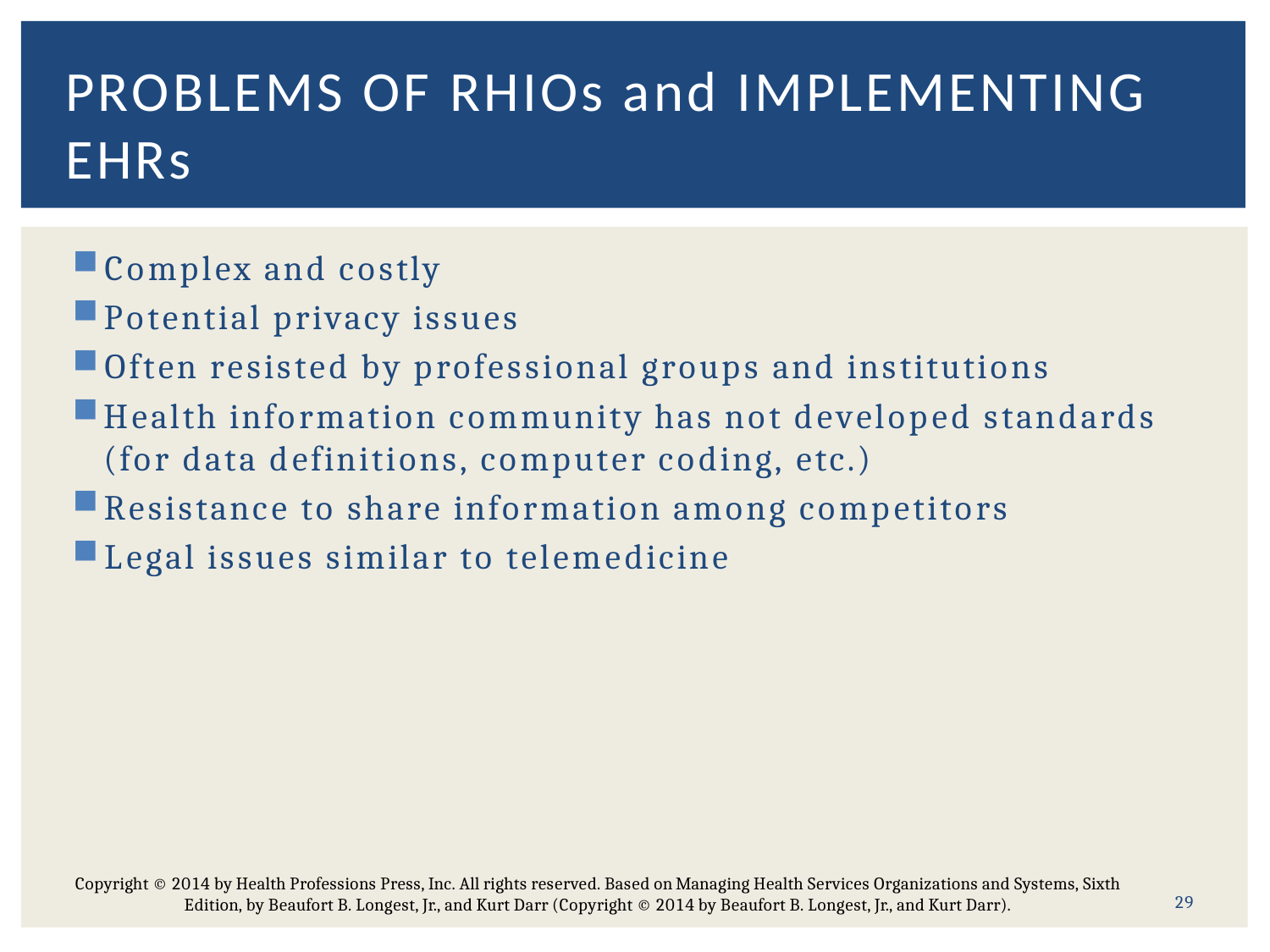

# Problems of RHIOs and Implementing EHRs
Complex and costly
Potential privacy issues
Often resisted by professional groups and institutions
Health information community has not developed standards (for data definitions, computer coding, etc.)
Resistance to share information among competitors
Legal issues similar to telemedicine
Copyright © 2014 by Health Professions Press, Inc. All rights reserved. Based on Managing Health Services Organizations and Systems, Sixth Edition, by Beaufort B. Longest, Jr., and Kurt Darr (Copyright © 2014 by Beaufort B. Longest, Jr., and Kurt Darr).
29